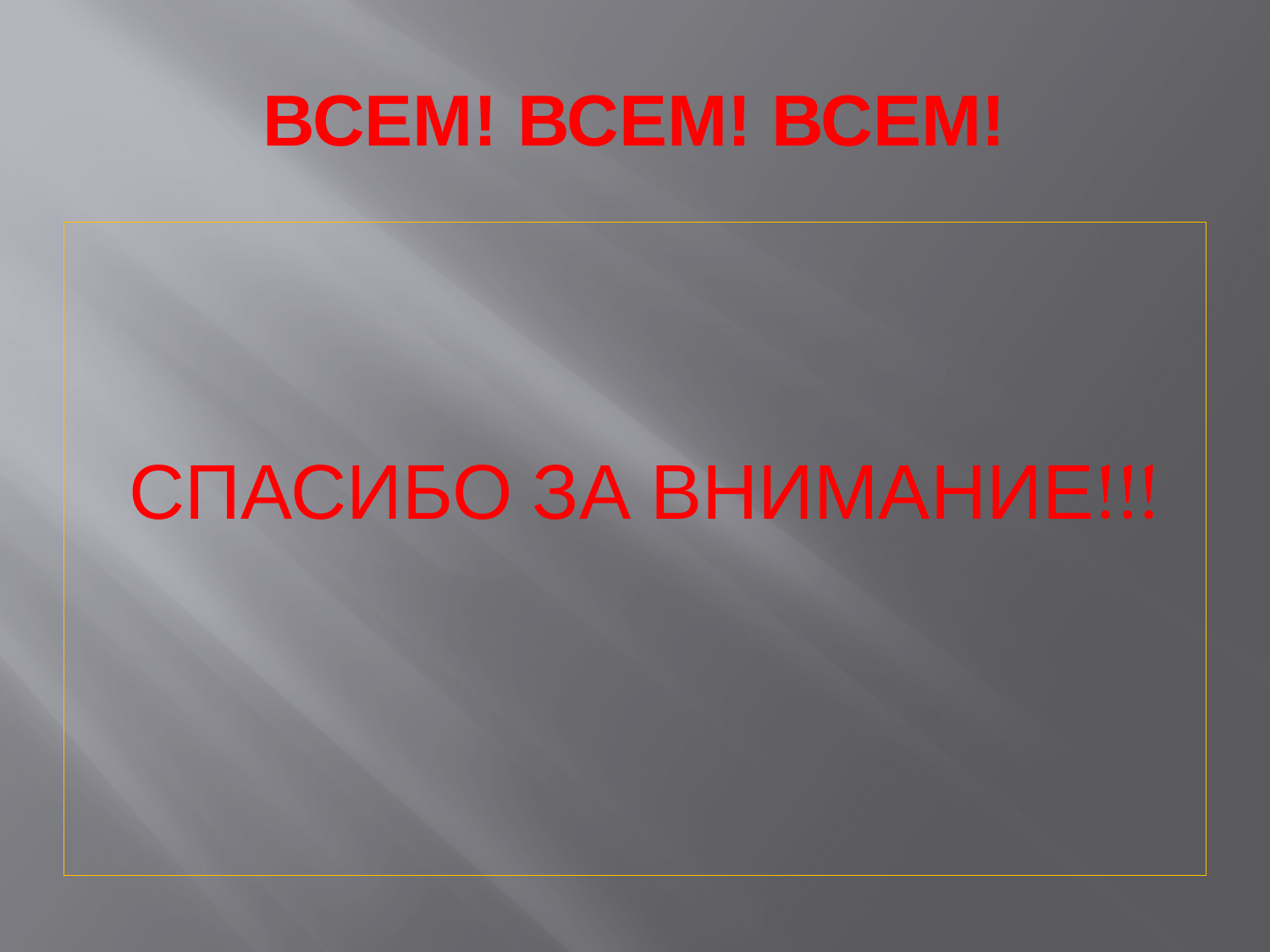

# ВСЕМ! ВСЕМ! ВСЕМ!

СПАСИБО ЗА ВНИМАНИЕ!!!